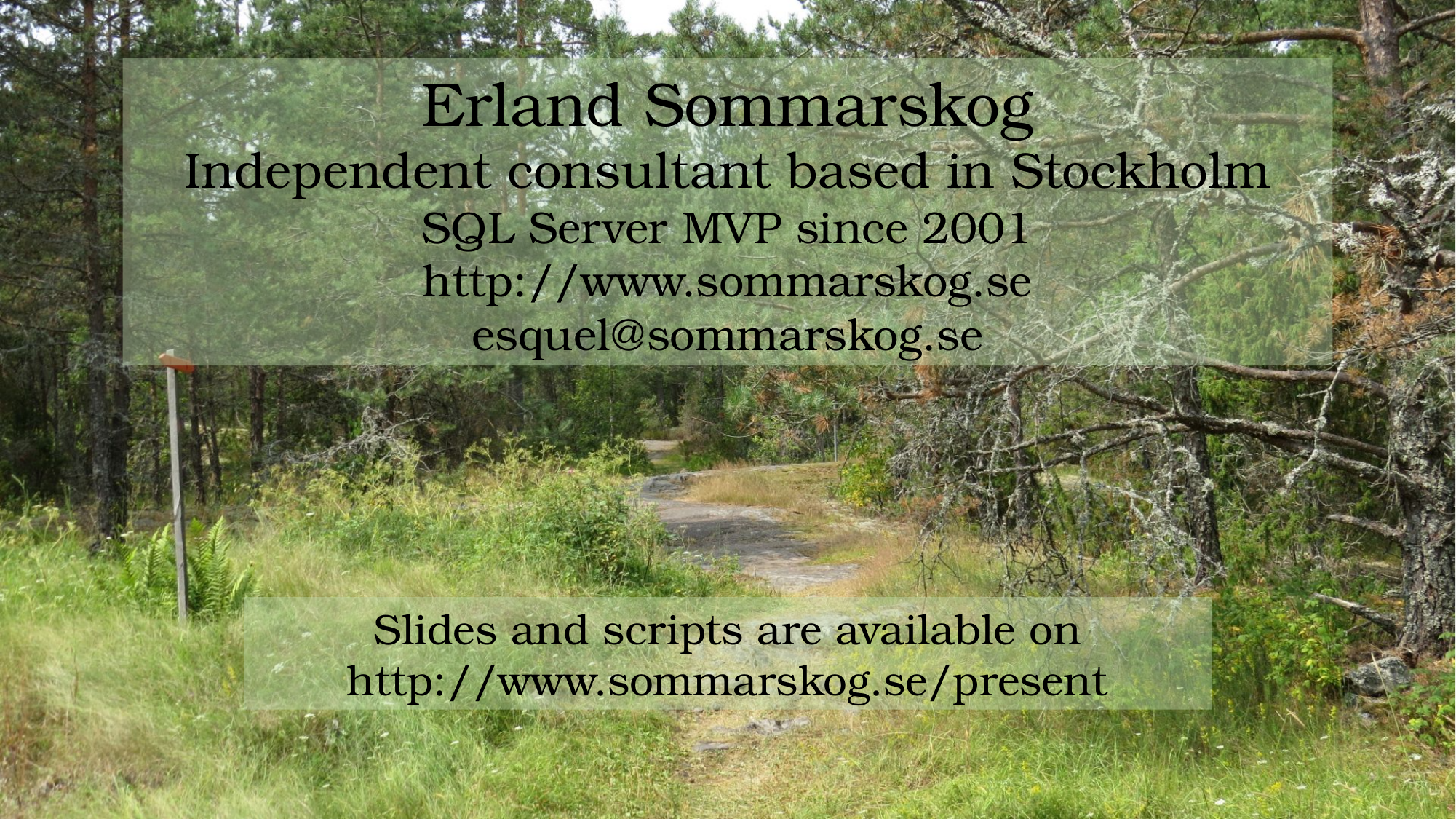

# Erland Sommarskog Independent consultant based in Stockholm SQL Server MVP since 2001 http://www.sommarskog.se esquel@sommarskog.se
Slides and scripts are available on http://www.sommarskog.se/present